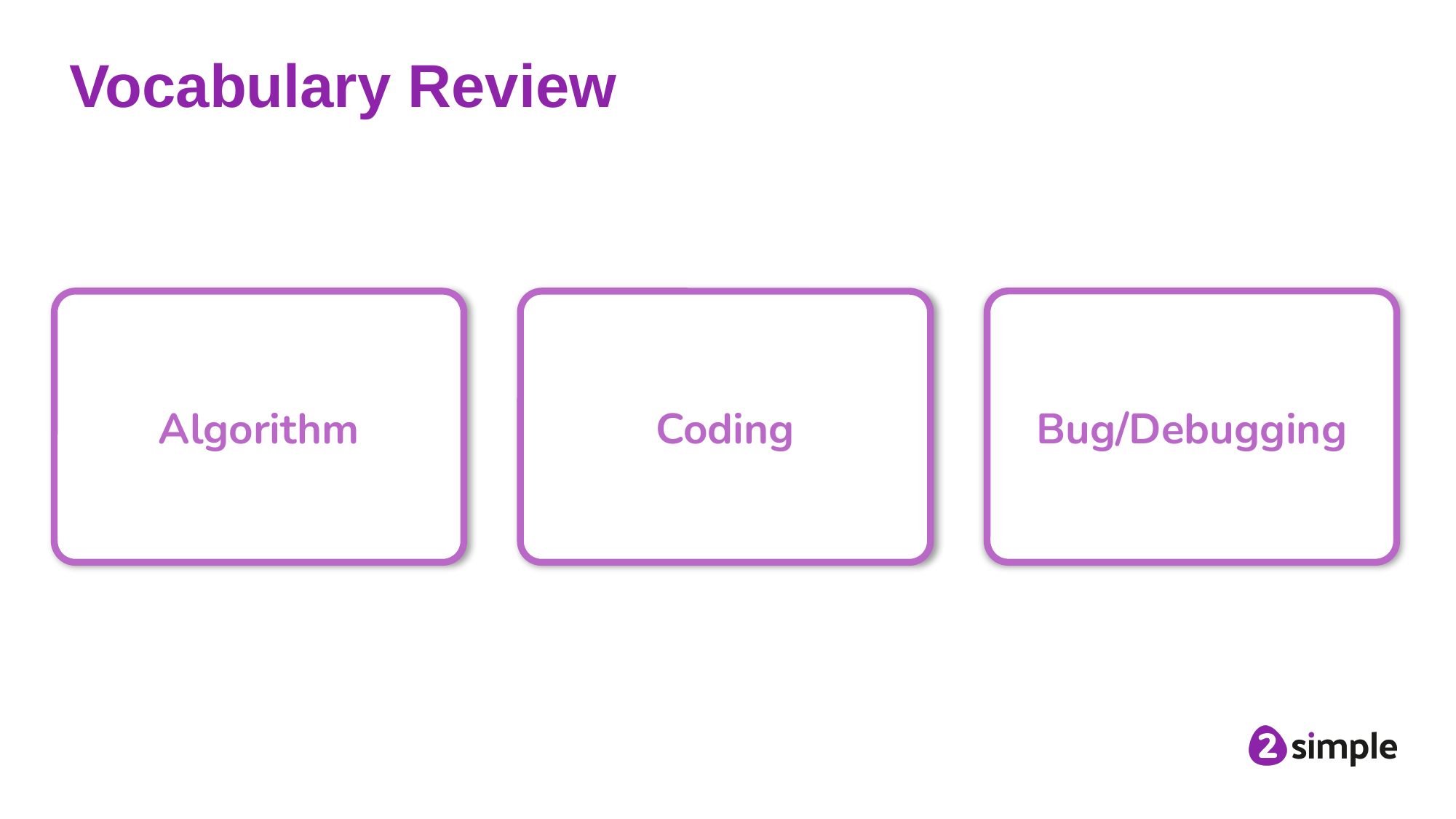

# Vocabulary Review
Computer bug: Bug is the word used to describe an error in the way that a computer program works.
Debugging:  To find and remove bugs (errors) from a computer program.
Bug/Debugging
 Coding: Creating instructions for a computer, telling it what to do, step-by-step.
Algorithm: A set of instructions in order.
Coding
Algorithm